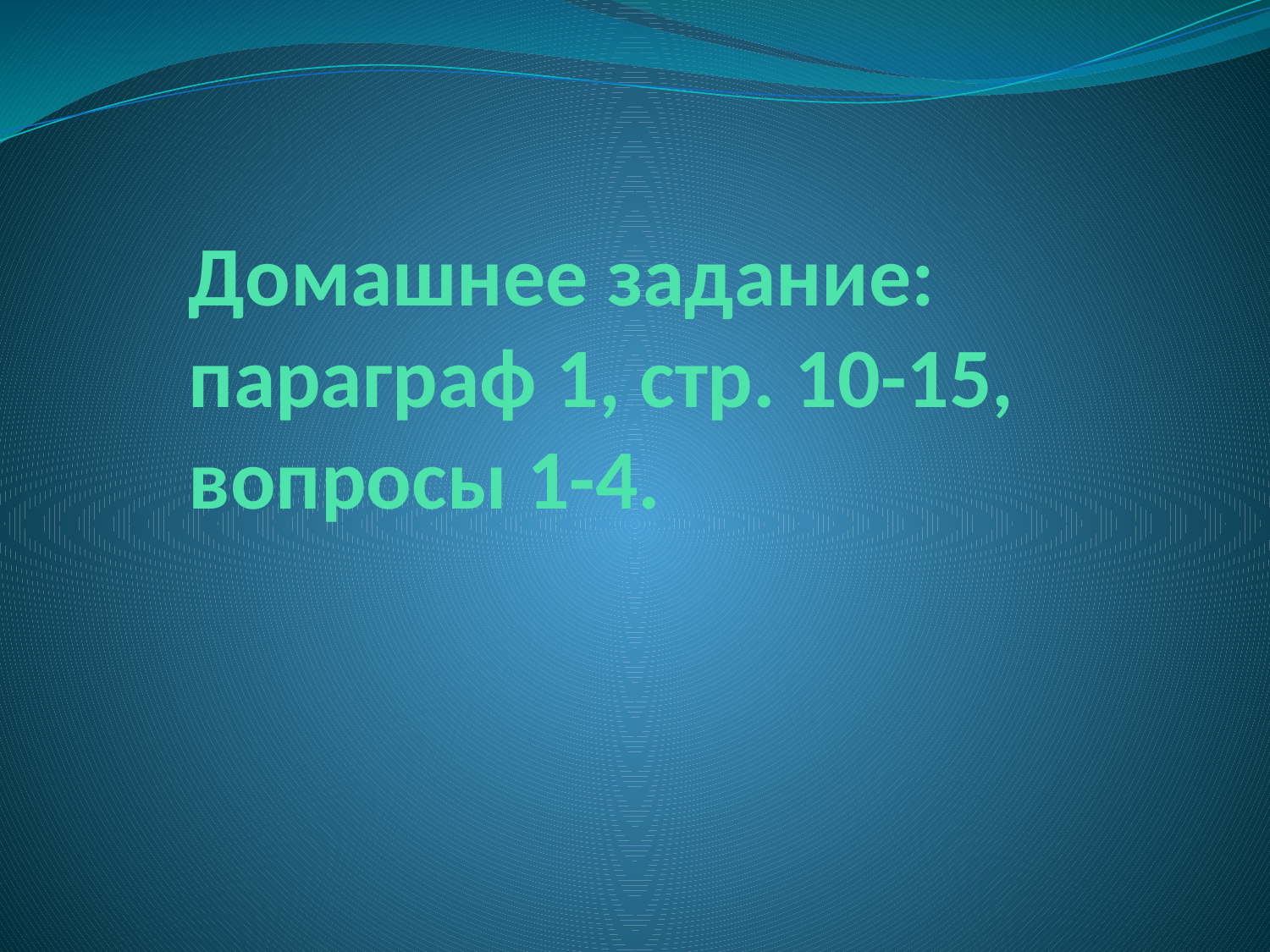

# Домашнее задание: параграф 1, стр. 10-15, вопросы 1-4.